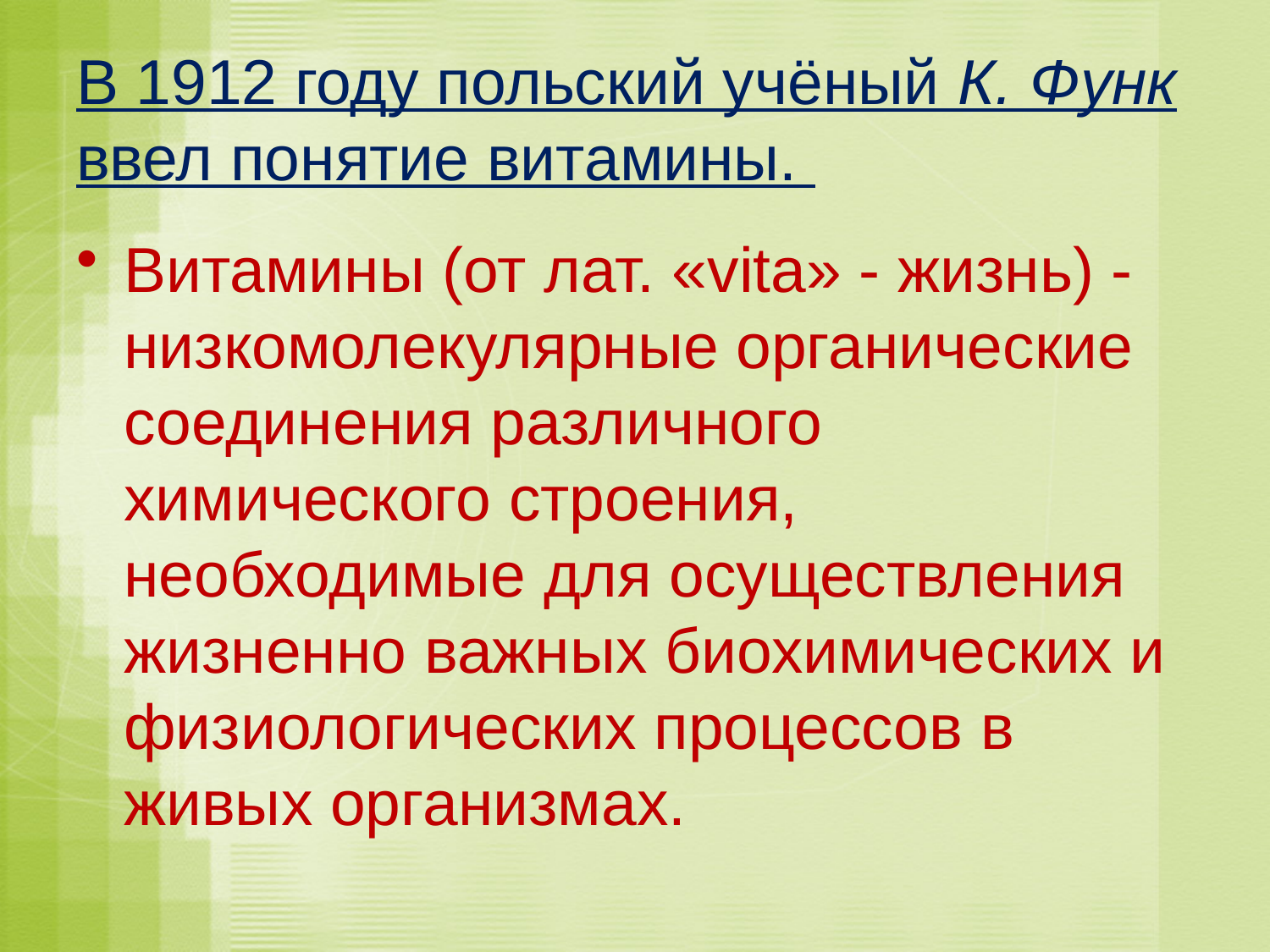

# В 1912 году польский учёный К. Функ ввел понятие витамины.
Витамины (от лат. «vita» - жизнь) - низкомолекулярные органические соединения различного химического строения, необходимые для осуществления жизненно важных биохимических и физиологических процессов в живых организмах.